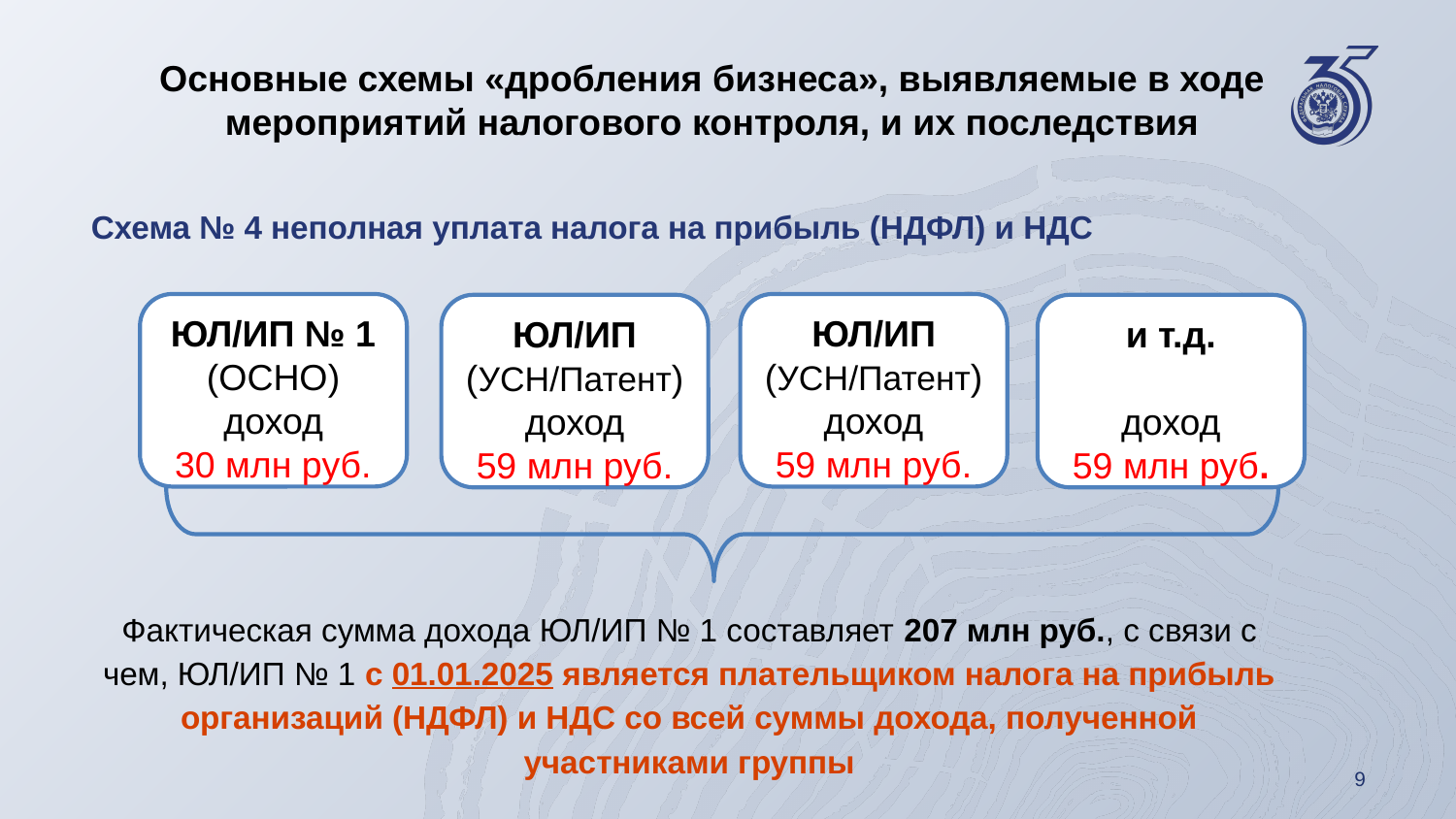

Основные схемы «дробления бизнеса», выявляемые в ходе мероприятий налогового контроля, и их последствия
Схема № 4 неполная уплата налога на прибыль (НДФЛ) и НДС

ЮЛ/ИП № 1
(ОСНО)
доход
30 млн руб.
ЮЛ/ИП
(УСН/Патент)
доход
59 млн руб.
ЮЛ/ИП
(УСН/Патент)
доход
59 млн руб.
и т.д.

доход
59 млн руб.
Фактическая сумма дохода ЮЛ/ИП № 1 составляет 207 млн руб., с связи с чем, ЮЛ/ИП № 1 с 01.01.2025 является плательщиком налога на прибыль организаций (НДФЛ) и НДС со всей суммы дохода, полученной участниками группы

9